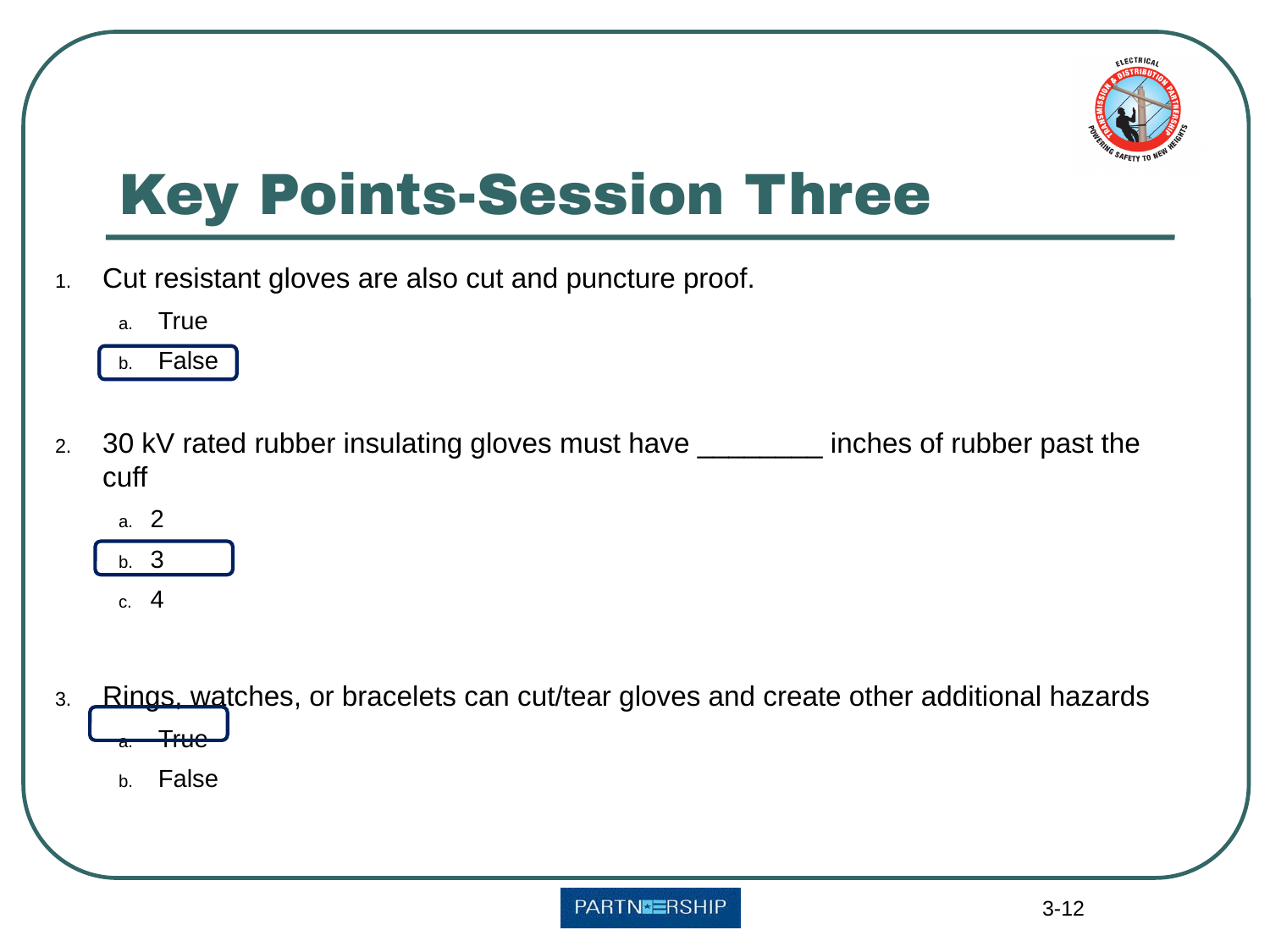

# Key Points-Session Three
Cut resistant gloves are also cut and puncture proof.
True
False

30 kV rated rubber insulating gloves must have ________ inches of rubber past the cuff
2
3
4

Rings, watches, or bracelets can cut/tear gloves and create other additional hazards
True
False

3-12